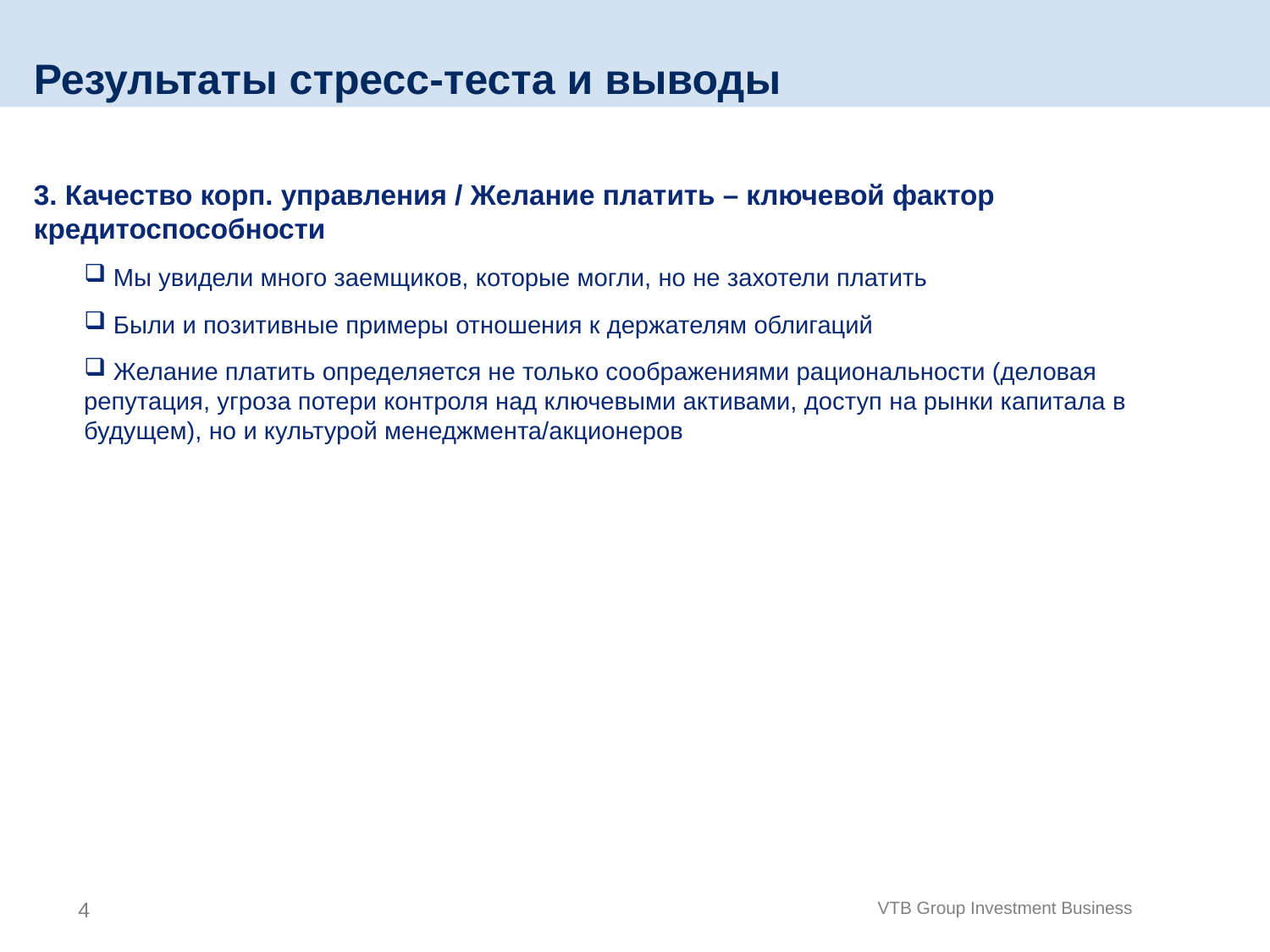

Результаты стресс-теста и выводы
3. Качество корп. управления / Желание платить – ключевой фактор кредитоспособности
 Мы увидели много заемщиков, которые могли, но не захотели платить
 Были и позитивные примеры отношения к держателям облигаций
 Желание платить определяется не только соображениями рациональности (деловая репутация, угроза потери контроля над ключевыми активами, доступ на рынки капитала в будущем), но и культурой менеджмента/акционеров